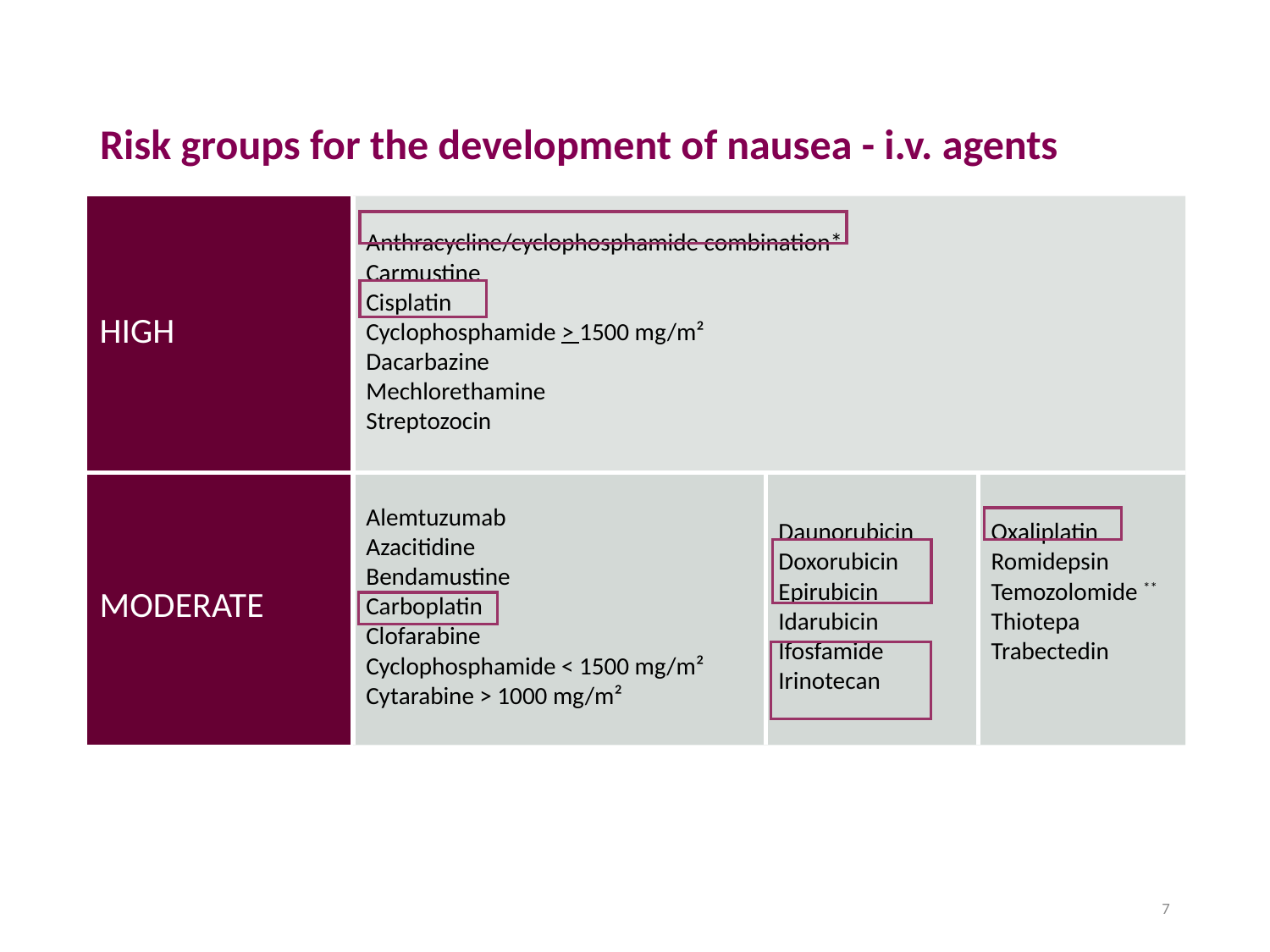

# Risk groups for the development of nausea - i.v. agents
| HIGH | Anthracycline/cyclophosphamide combination\* Carmustine Cisplatin Cyclophosphamide > 1500 mg/m² Dacarbazine Mechlorethamine Streptozocin |  |  |
| --- | --- | --- | --- |
| MODERATE | Alemtuzumab Azacitidine Bendamustine Carboplatin Clofarabine Cyclophosphamide < 1500 mg/m² Cytarabine > 1000 mg/m² | Daunorubicin Doxorubicin Epirubicin Idarubicin Ifosfamide Irinotecan | Oxaliplatin Romidepsin Temozolomide \*\* Thiotepa Trabectedin |

7